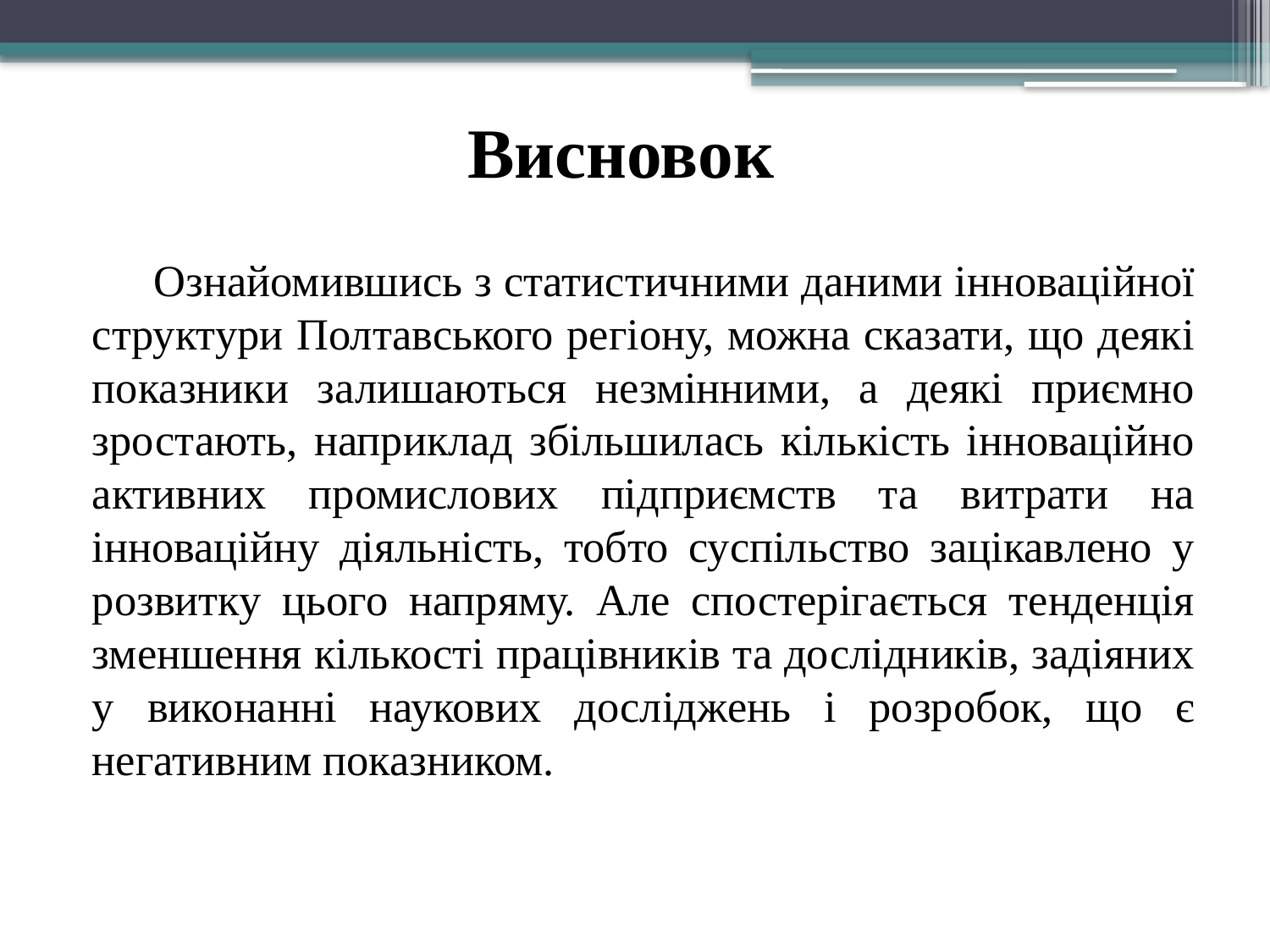

# Висновок
Ознайомившись з статистичними даними інноваційної структури Полтавського регіону, можна сказати, що деякі показники залишаються незмінними, а деякі приємно зростають, наприклад збільшилась кількість інноваційно активних промислових підприємств та витрати на інноваційну діяльність, тобто суспільство зацікавлено у розвитку цього напряму. Але спостерігається тенденція зменшення кількості працівників та дослідників, задіяних у виконанні наукових досліджень і розробок, що є негативним показником.